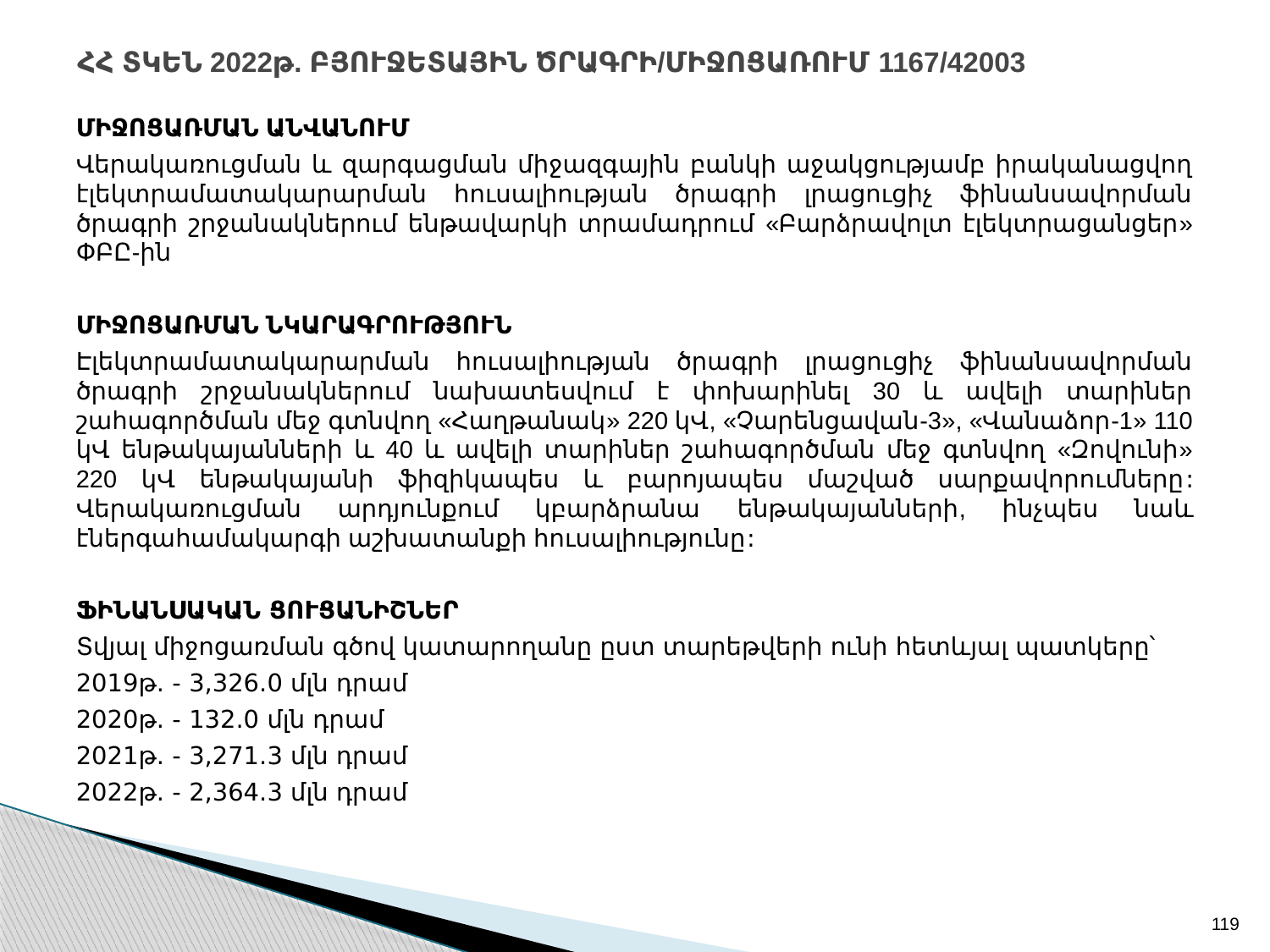

# ՀՀ ՏԿԵՆ 2022թ. ԲՅՈՒՋԵՏԱՅԻՆ ԾՐԱԳՐԻ/ՄԻՋՈՑԱՌՈՒՄ 1167/42003
ՄԻՋՈՑԱՌՄԱՆ ԱՆՎԱՆՈՒՄ
Վերակառուցման և զարգացման միջազգային բանկի աջակցությամբ իրականացվող էլեկտրամատակարարման հուսալիության ծրագրի լրացուցիչ ֆինանսավորման ծրագրի շրջանակներում ենթավարկի տրամադրում «Բարձրավոլտ էլեկտրացանցեր» ՓԲԸ-ին

ՄԻՋՈՑԱՌՄԱՆ ՆԿԱՐԱԳՐՈՒԹՅՈՒՆ
Էլեկտրամատակարարման հուսալիության ծրագրի լրացուցիչ ֆինանսավորման ծրագրի շրջանակներում նախատեսվում է փոխարինել 30 և ավելի տարիներ շահագործման մեջ գտնվող «Հաղթանակ» 220 կՎ, «Չարենցավան-3», «Վանաձոր-1» 110 կՎ ենթակայանների և 40 և ավելի տարիներ շահագործման մեջ գտնվող «Զովունի» 220 կՎ ենթակայանի ֆիզիկապես և բարոյապես մաշված սարքավորումները: Վերակառուցման արդյունքում կբարձրանա ենթակայանների, ինչպես նաև էներգահամակարգի աշխատանքի հուսալիությունը:

ՖԻՆԱՆՍԱԿԱՆ ՑՈՒՑԱՆԻՇՆԵՐ
Տվյալ միջոցառման գծով կատարողանը ըստ տարեթվերի ունի հետևյալ պատկերը՝
2019թ. - 3,326.0 մլն դրամ
2020թ. - 132.0 մլն դրամ
2021թ. - 3,271.3 մլն դրամ
2022թ. - 2,364.3 մլն դրամ
119